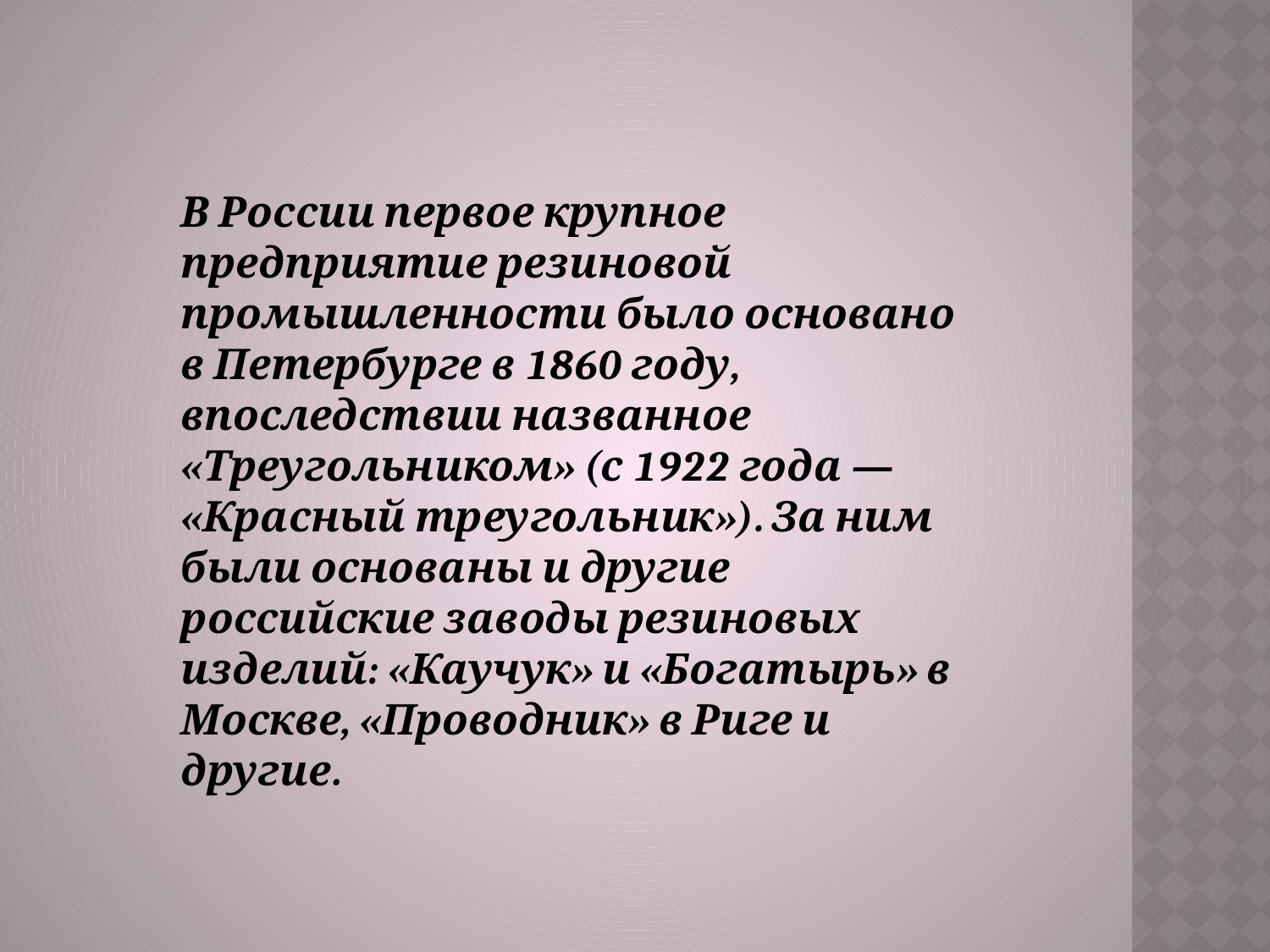

В России первое крупное предприятие резиновой промышленности было основано в Петербурге в 1860 году, впоследствии названное «Треугольником» (с 1922 года — «Красный треугольник»). За ним были основаны и другие российские заводы резиновых изделий: «Каучук» и «Богатырь» в Москве, «Проводник» в Риге и другие.